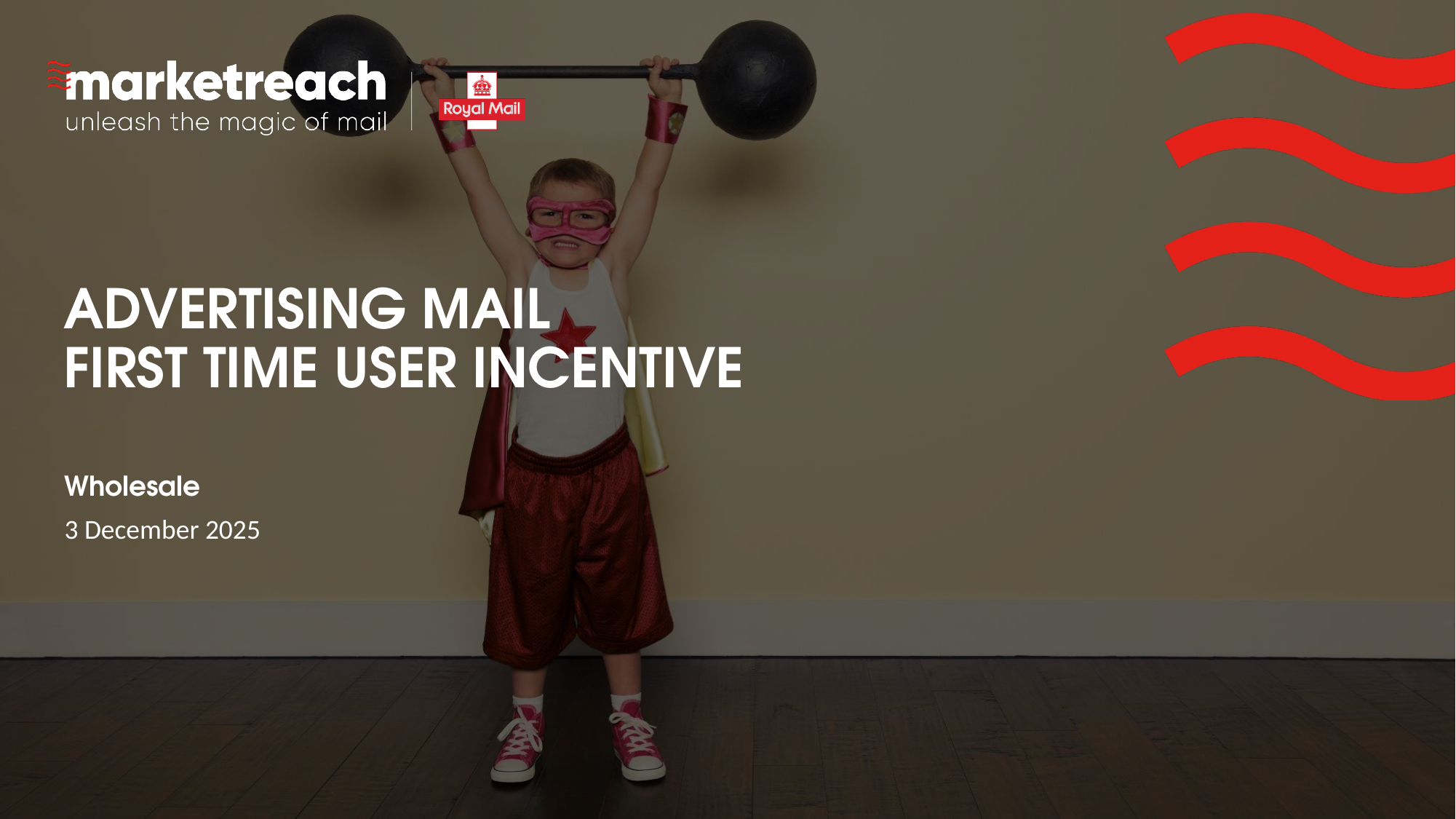

# Advertising mail first time user incentive
Wholesale
3 December 2025